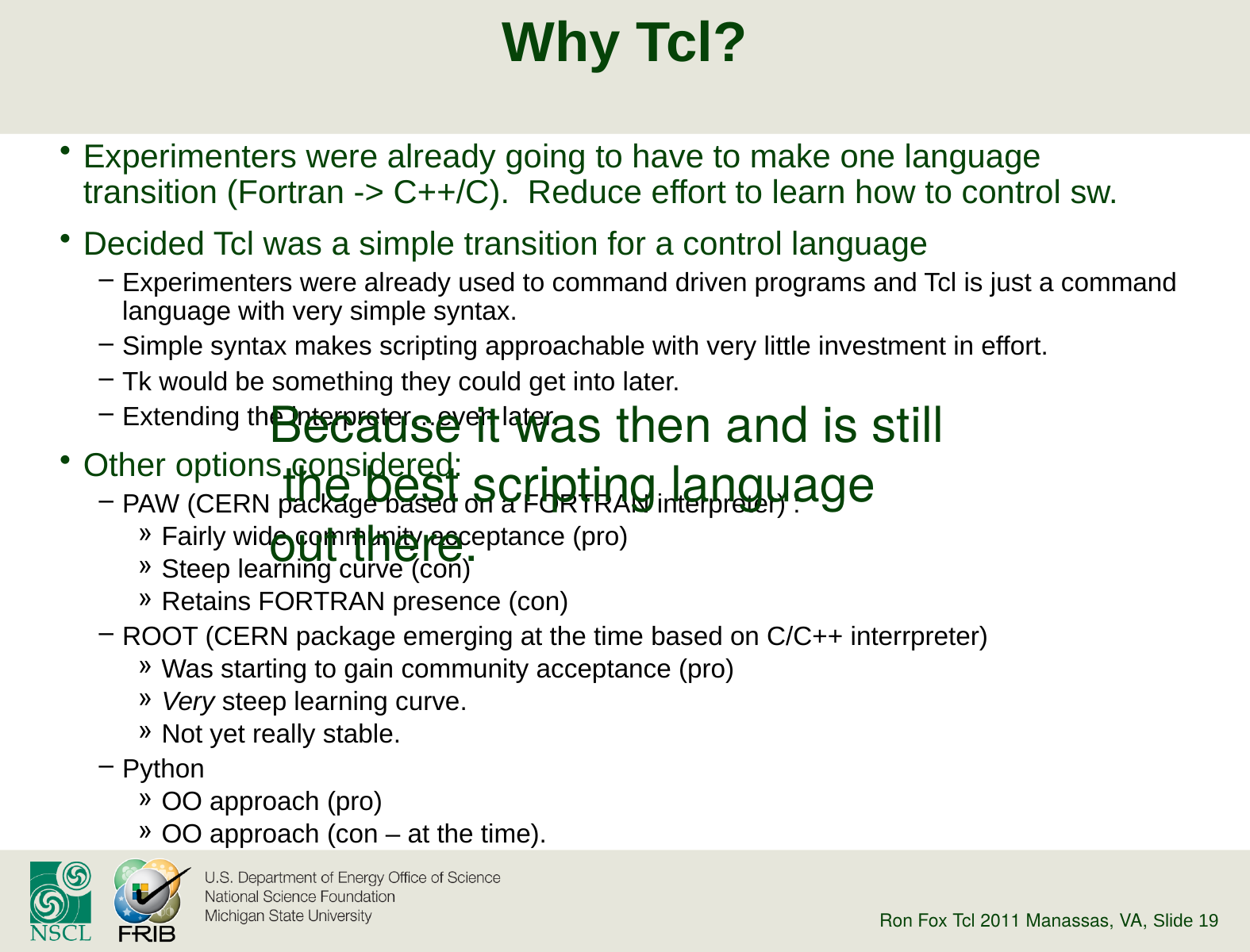

# Why Tcl?
Experimenters were already going to have to make one language transition (Fortran -> C++/C).  Reduce effort to learn how to control sw.
Decided Tcl was a simple transition for a control language
Experimenters were already used to command driven programs and Tcl is just a command language with very simple syntax.
Simple syntax makes scripting approachable with very little investment in effort.
Tk would be something they could get into later.
Extending the interpreter…even later.
Other options considered:
PAW (CERN package based on a FORTRAN interpreter) :
Fairly wide community acceptance (pro)
Steep learning curve (con)
Retains FORTRAN presence (con)
ROOT (CERN package emerging at the time based on C/C++ interrpreter)
Was starting to gain community acceptance (pro)
Very steep learning curve.
Not yet really stable.
Python
OO approach (pro)
OO approach (con – at the time).

Because it was then and is still  the best scripting language out there.